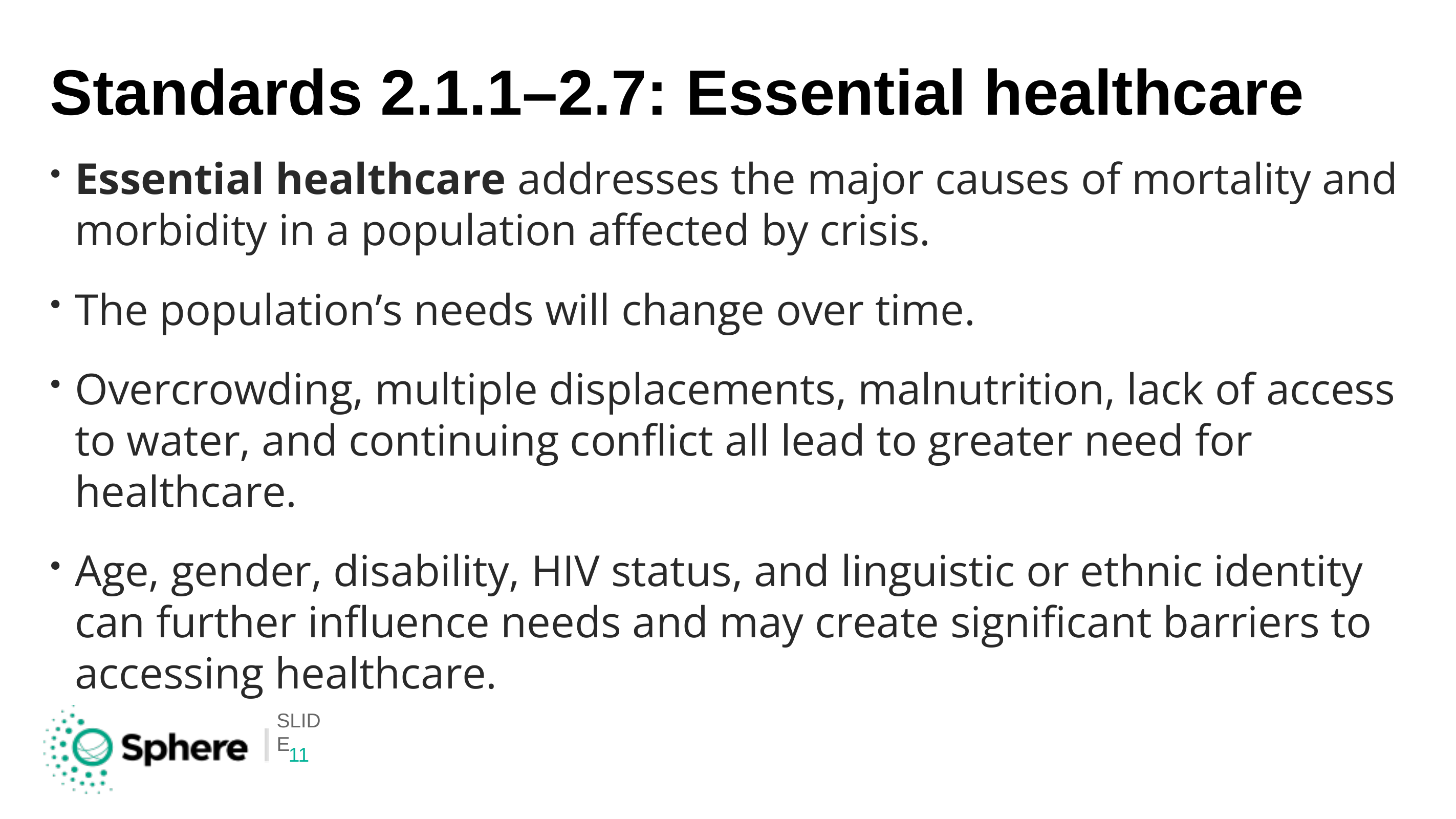

# Standards 2.1.1–2.7: Essential healthcare
Essential healthcare addresses the major causes of mortality and morbidity in a population affected by crisis.
The population’s needs will change over time.
Overcrowding, multiple displacements, malnutrition, lack of access to water, and continuing conflict all lead to greater need for healthcare.
Age, gender, disability, HIV status, and linguistic or ethnic identity can further influence needs and may create significant barriers to accessing healthcare.
11